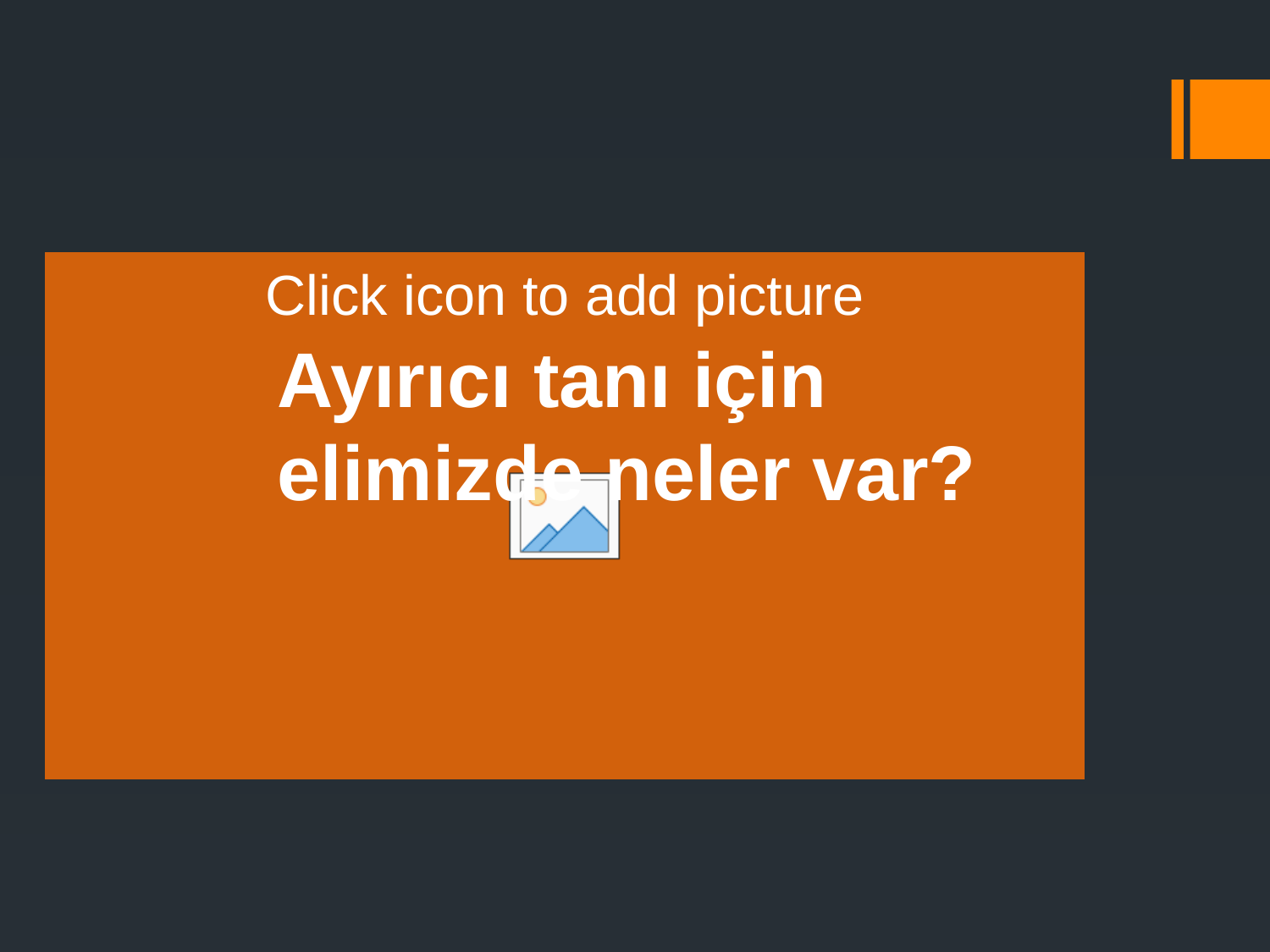

#
Ayırıcı tanı için elimizde neler var?